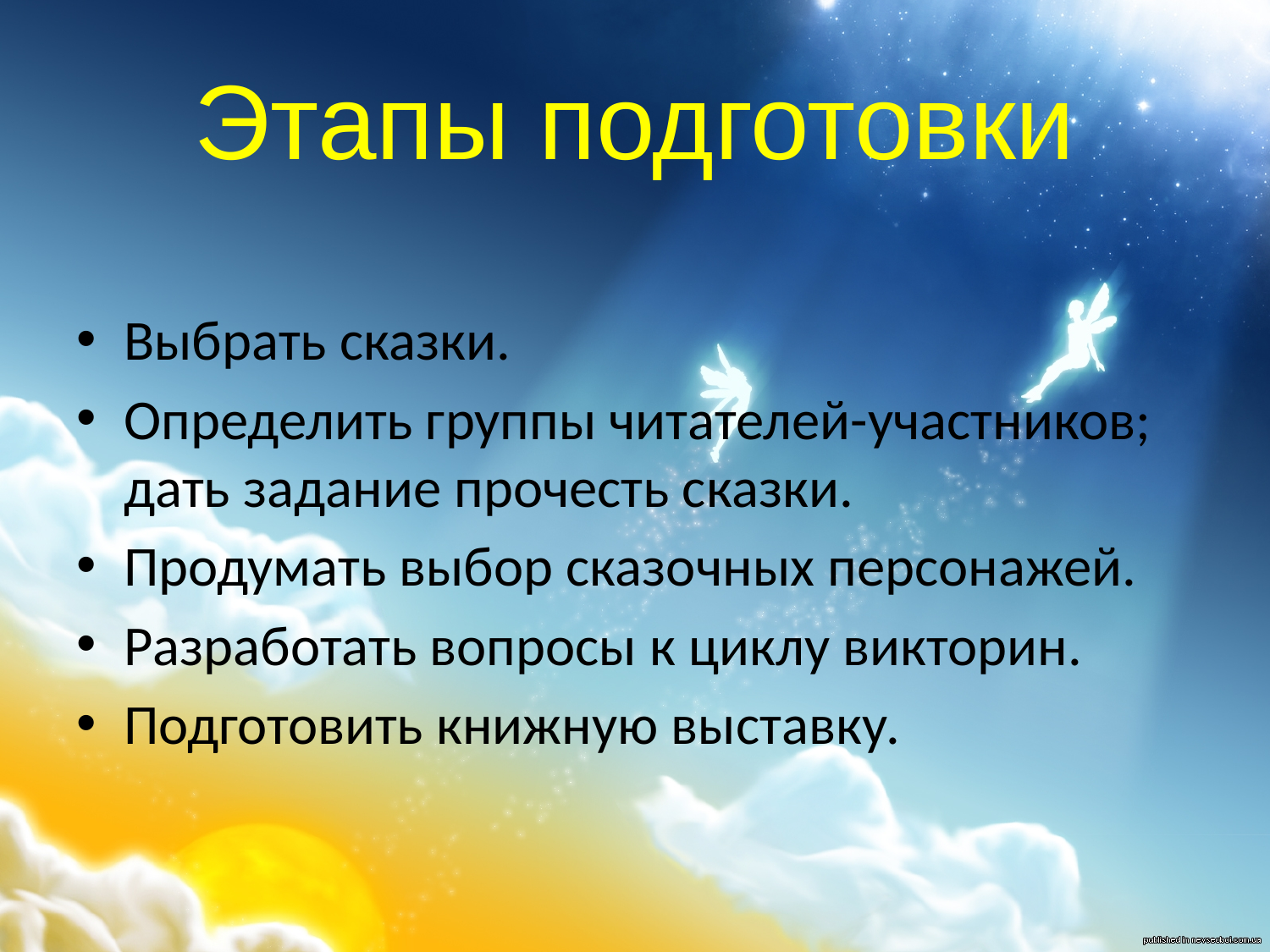

# Этапы подготовки
Выбрать сказки.
Определить группы читателей-участников; дать задание прочесть сказки.
Продумать выбор сказочных персонажей.
Разработать вопросы к циклу викторин.
Подготовить книжную выставку.